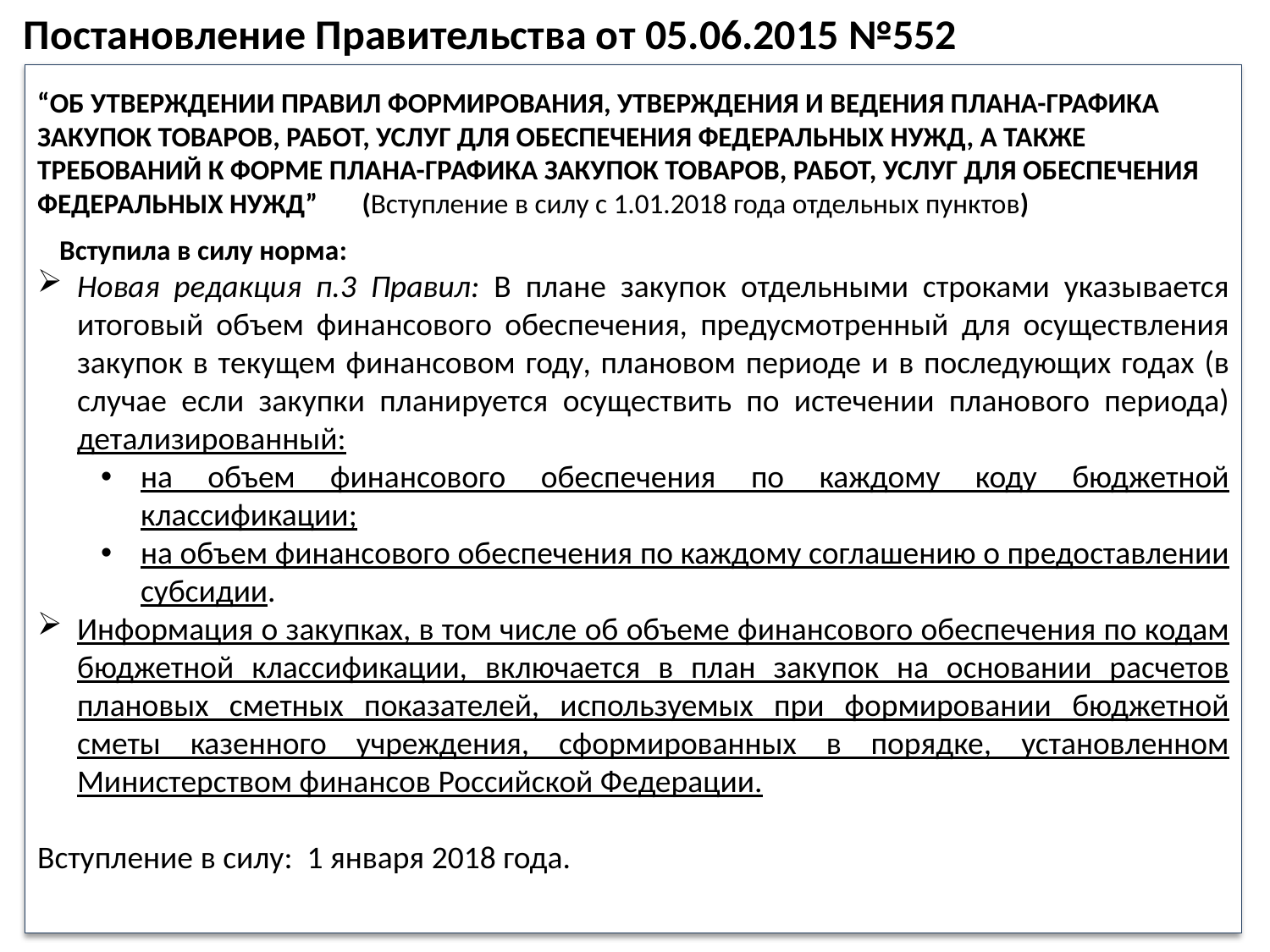

Постановление Правительства от 05.06.2015 №552
“ОБ УТВЕРЖДЕНИИ ПРАВИЛ ФОРМИРОВАНИЯ, УТВЕРЖДЕНИЯ И ВЕДЕНИЯ ПЛАНА-ГРАФИКА ЗАКУПОК ТОВАРОВ, РАБОТ, УСЛУГ ДЛЯ ОБЕСПЕЧЕНИЯ ФЕДЕРАЛЬНЫХ НУЖД, А ТАКЖЕ ТРЕБОВАНИЙ К ФОРМЕ ПЛАНА-ГРАФИКА ЗАКУПОК ТОВАРОВ, РАБОТ, УСЛУГ ДЛЯ ОБЕСПЕЧЕНИЯ ФЕДЕРАЛЬНЫХ НУЖД”       (Вступление в силу с 1.01.2018 года отдельных пунктов)

    Вступила в силу норма:
Новая редакция п.3 Правил: В плане закупок отдельными строками указывается итоговый объем финансового обеспечения, предусмотренный для осуществления закупок в текущем финансовом году, плановом периоде и в последующих годах (в случае если закупки планируется осуществить по истечении планового периода) детализированный:
на объем финансового обеспечения по каждому коду бюджетной классификации;
на объем финансового обеспечения по каждому соглашению о предоставлении субсидии.
Информация о закупках, в том числе об объеме финансового обеспечения по кодам бюджетной классификации, включается в план закупок на основании расчетов плановых сметных показателей, используемых при формировании бюджетной сметы казенного учреждения, сформированных в порядке, установленном Министерством финансов Российской Федерации.

Вступление в силу:  1 января 2018 года.

24